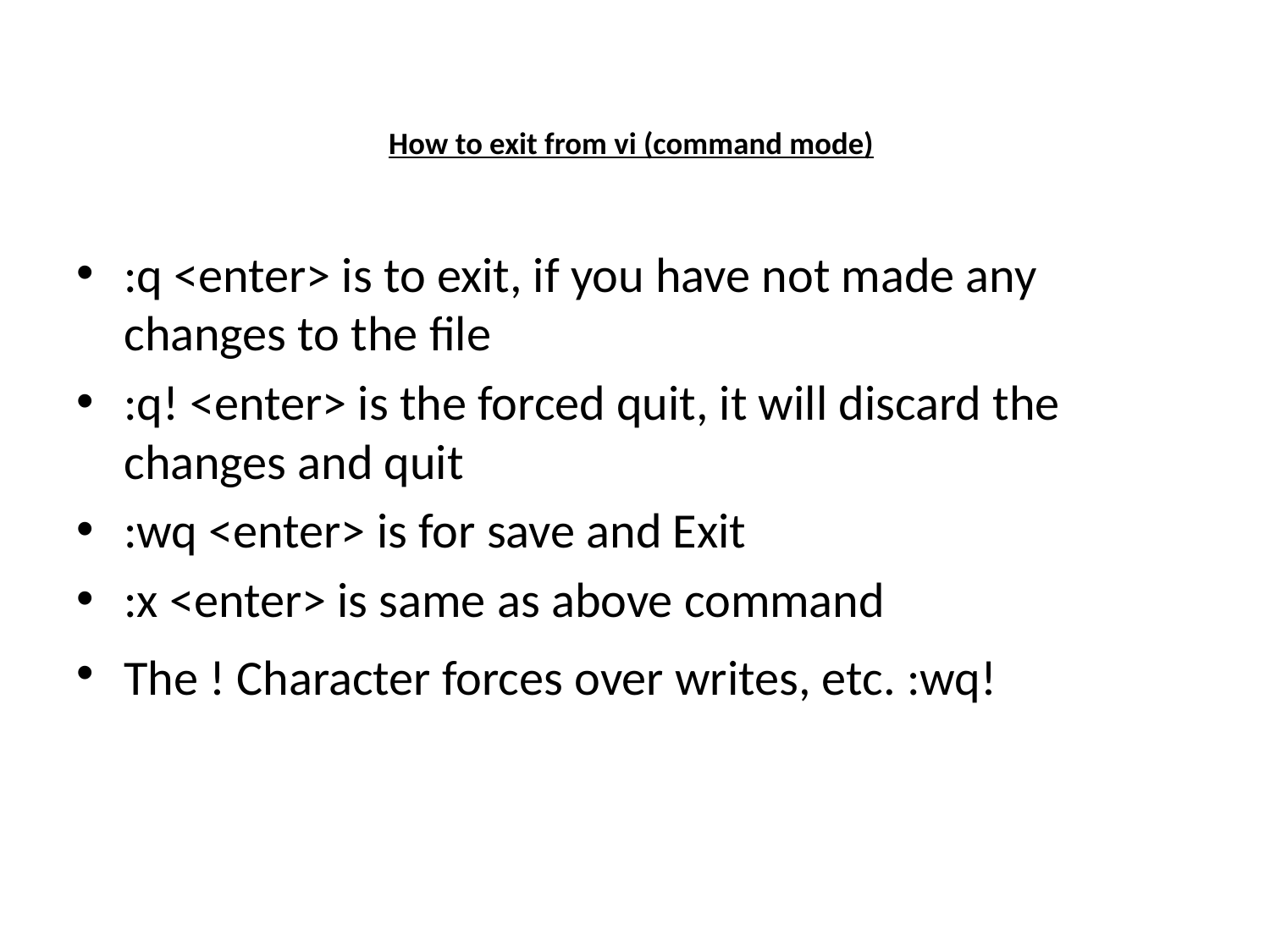

# How to exit from vi (command mode)

:q <enter> is to exit, if you have not made any changes to the file
:q! <enter> is the forced quit, it will discard the changes and quit
:wq <enter> is for save and Exit
:x <enter> is same as above command
The ! Character forces over writes, etc. :wq!